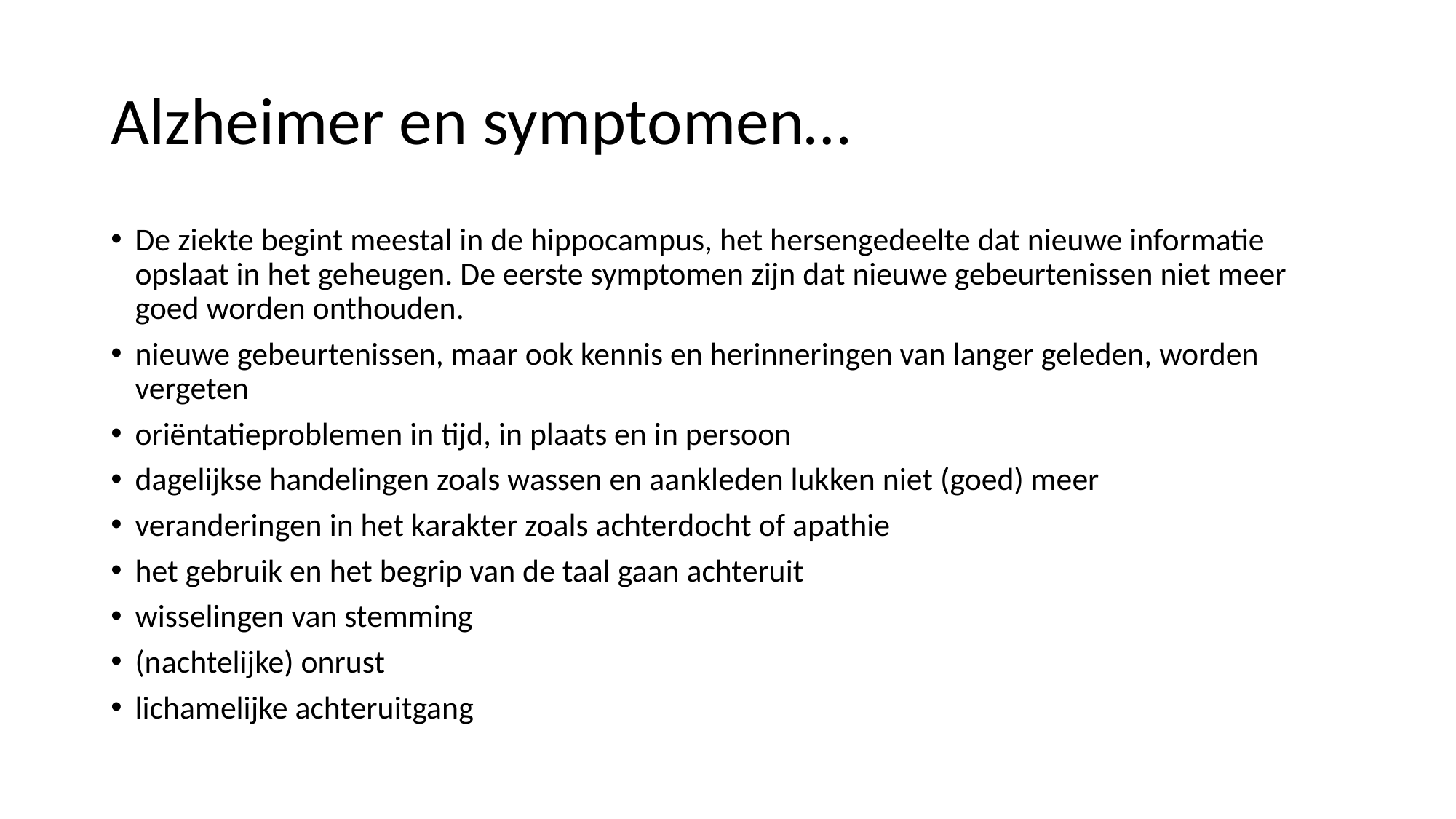

# Alzheimer en symptomen…
De ziekte begint meestal in de hippocampus, het hersengedeelte dat nieuwe informatie opslaat in het geheugen. De eerste symptomen zijn dat nieuwe gebeurtenissen niet meer goed worden onthouden.
nieuwe gebeurtenissen, maar ook kennis en herinneringen van langer geleden, worden vergeten
oriëntatieproblemen in tijd, in plaats en in persoon
dagelijkse handelingen zoals wassen en aankleden lukken niet (goed) meer
veranderingen in het karakter zoals achterdocht of apathie
het gebruik en het begrip van de taal gaan achteruit
wisselingen van stemming
(nachtelijke) onrust
lichamelijke achteruitgang